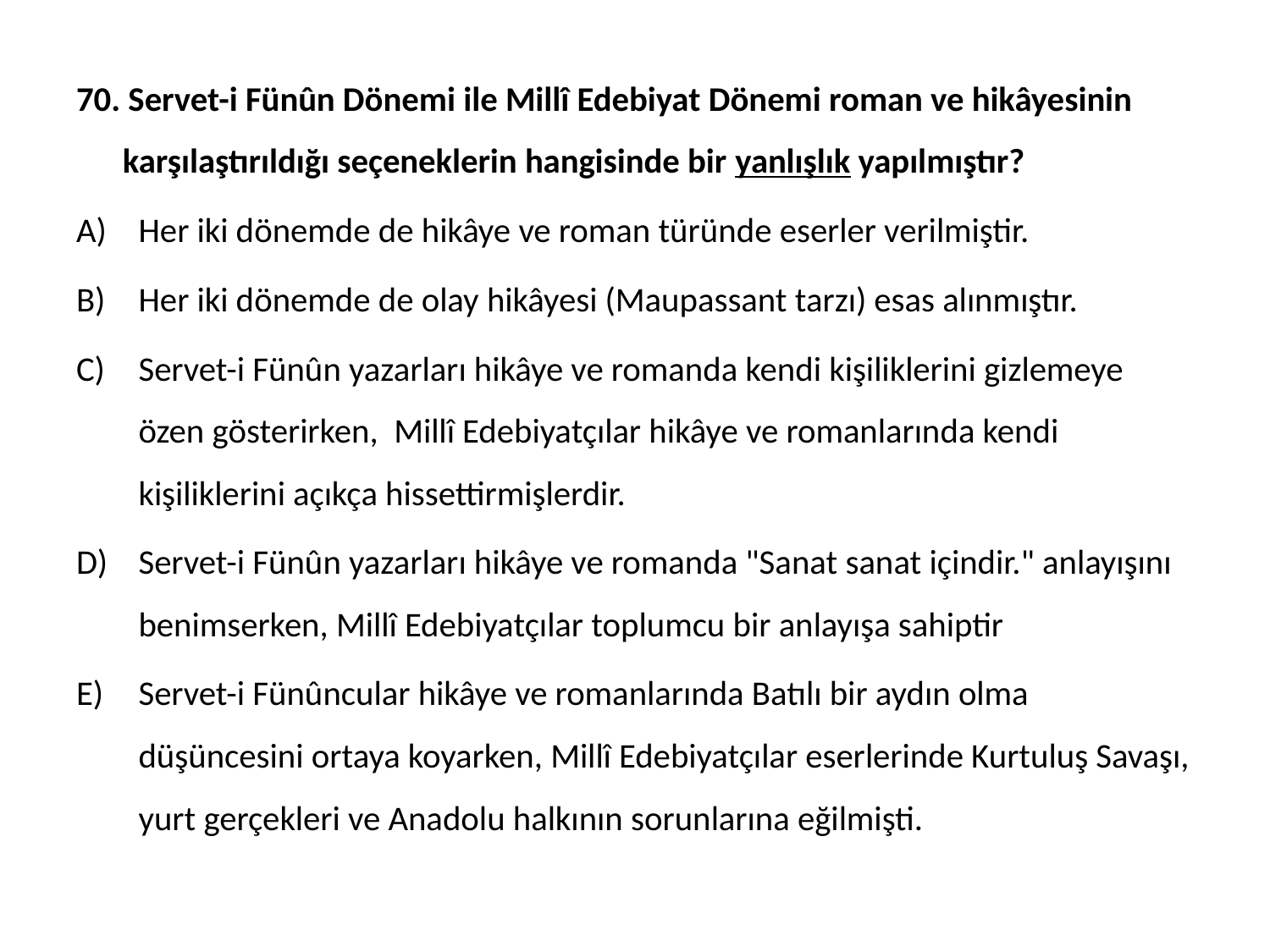

70. Servet-i Fünûn Dönemi ile Millî Edebiyat Dönemi roman ve hikâyesinin karşılaştırıldığı seçeneklerin hangisinde bir yanlışlık yapılmıştır?
Her iki dönemde de hikâye ve roman türünde eserler verilmiştir.
Her iki dönemde de olay hikâyesi (Maupassant tarzı) esas alınmıştır.
Servet-i Fünûn yazarları hikâye ve romanda kendi kişiliklerini gizlemeye özen gösterirken,  Millî Edebiyatçılar hikâye ve romanlarında kendi kişiliklerini açıkça hissettirmişlerdir.
Servet-i Fünûn yazarları hikâye ve romanda "Sanat sanat içindir." anlayışını benimserken, Millî Edebiyatçılar toplumcu bir anlayışa sahiptir
Servet-i Fünûncular hikâye ve romanlarında Batılı bir aydın olma düşüncesini ortaya koyarken, Millî Edebiyatçılar eserlerinde Kurtuluş Savaşı, yurt gerçekleri ve Anadolu halkının sorunlarına eğilmişti.